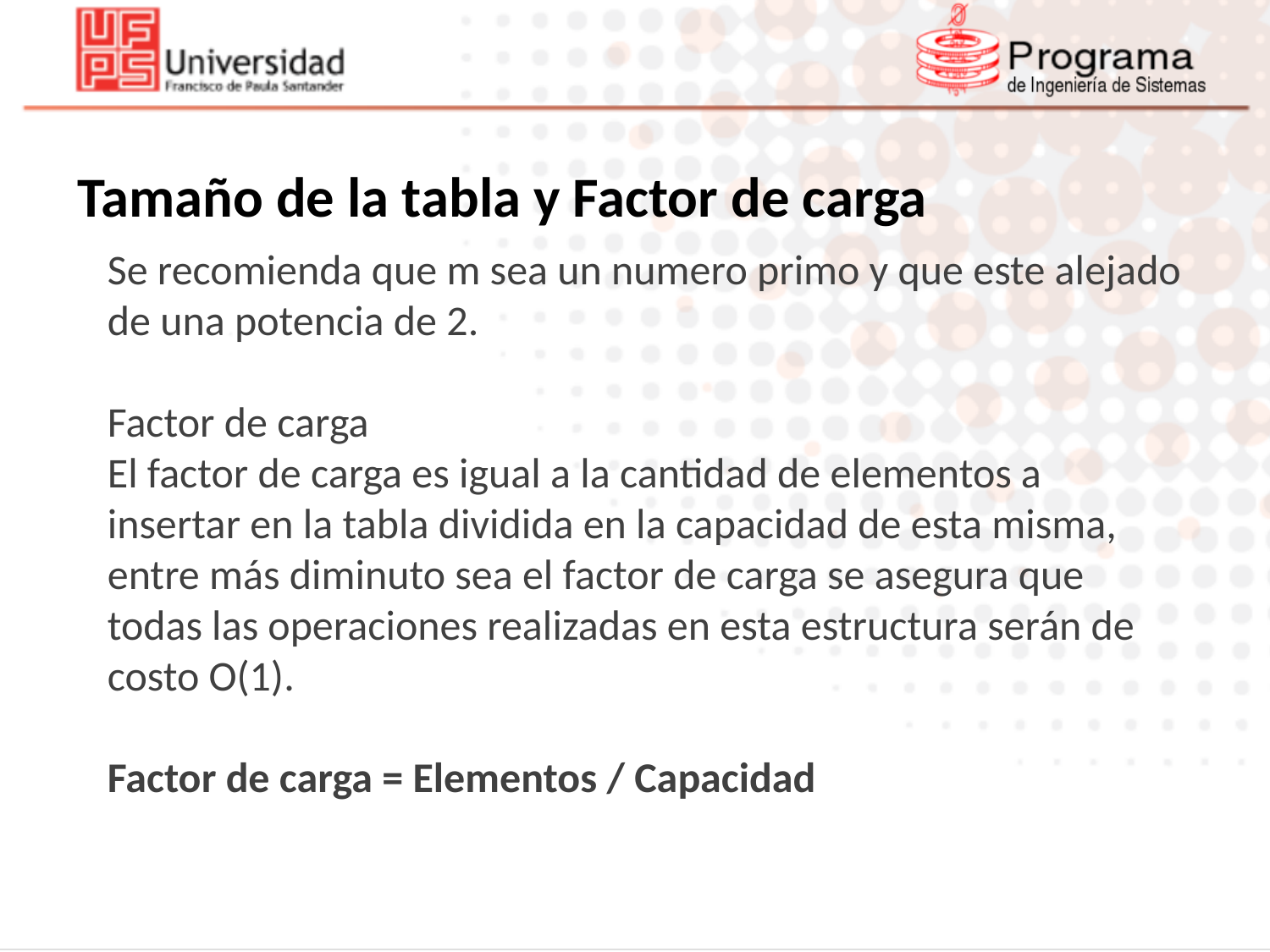

Tamaño de la tabla y Factor de carga
Se recomienda que m sea un numero primo y que este alejado de una potencia de 2.

Factor de carga
El factor de carga es igual a la cantidad de elementos a insertar en la tabla dividida en la capacidad de esta misma, entre más diminuto sea el factor de carga se asegura que todas las operaciones realizadas en esta estructura serán de costo O(1).

Factor de carga = Elementos / Capacidad